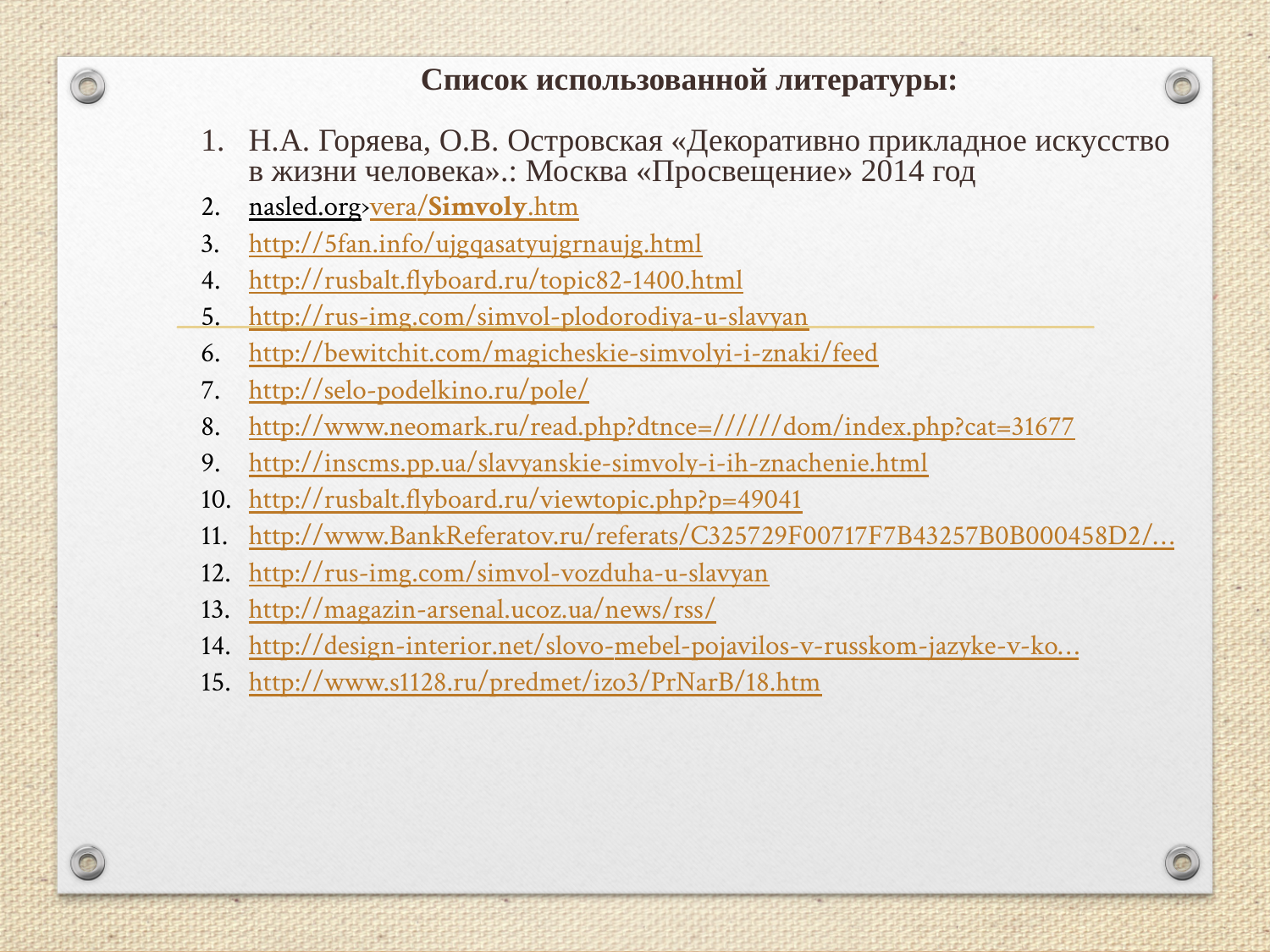

Список использованной литературы:

Н.А. Горяева, О.В. Островская «Декоративно прикладное искусство в жизни человека».: Москва «Просвещение» 2014 год
nasled.org›vera/Simvoly.htm
http://5fan.info/ujgqasatyujgrnaujg.html
http://rusbalt.flyboard.ru/topic82-1400.html
http://rus-img.com/simvol-plodorodiya-u-slavyan
http://bewitchit.com/magicheskie-simvolyi-i-znaki/feed
http://selo-podelkino.ru/pole/
http://www.neomark.ru/read.php?dtnce=//////dom/index.php?cat=31677
http://inscms.pp.ua/slavyanskie-simvoly-i-ih-znachenie.html
http://rusbalt.flyboard.ru/viewtopic.php?p=49041
http://www.BankReferatov.ru/referats/C325729F00717F7B43257B0B000458D2/…
http://rus-img.com/simvol-vozduha-u-slavyan
http://magazin-arsenal.ucoz.ua/news/rss/
http://design-interior.net/slovo-mebel-pojavilos-v-russkom-jazyke-v-ko…
http://www.s1128.ru/predmet/izo3/PrNarB/18.htm